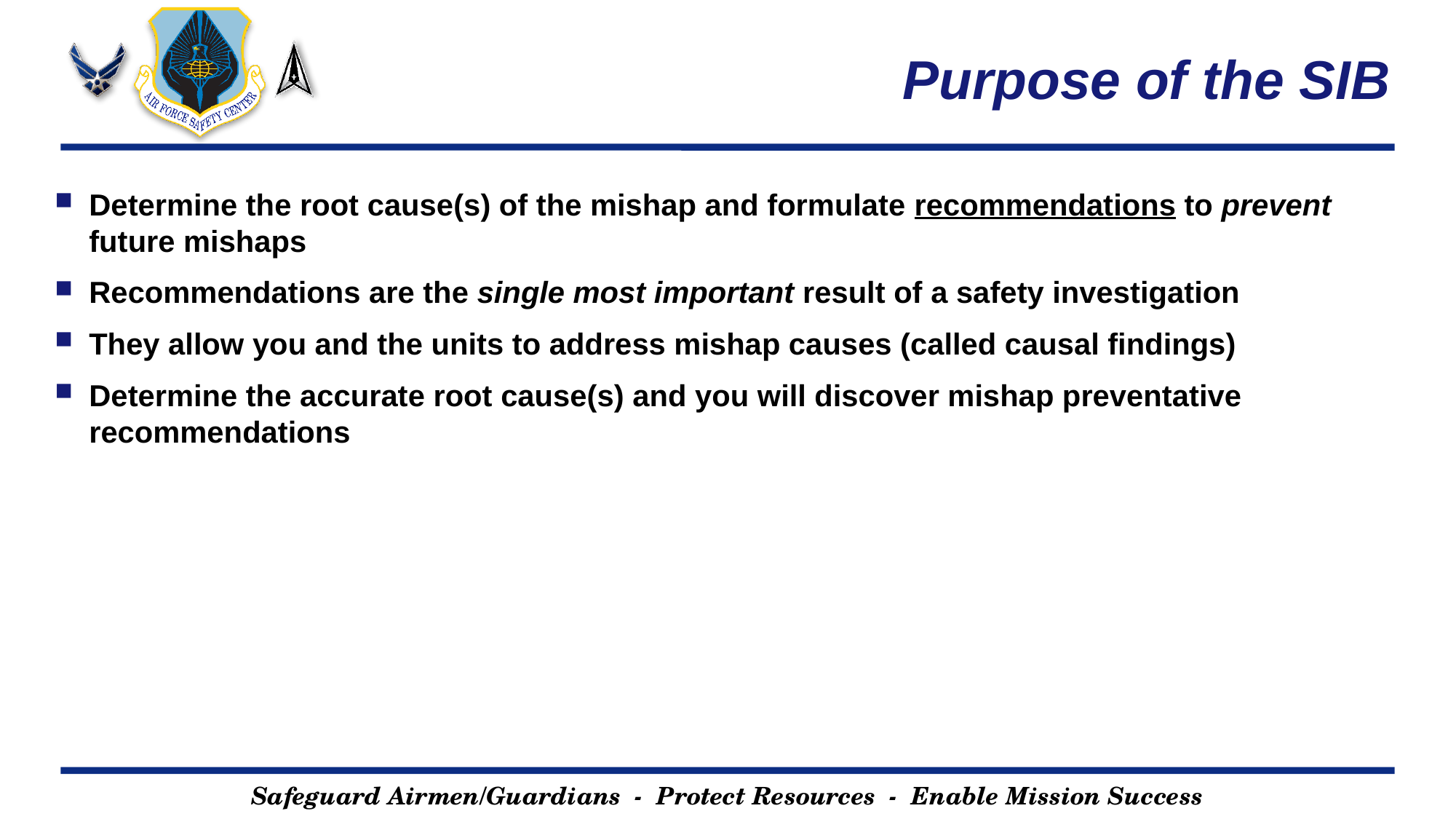

# Purpose of the SIB
Determine the root cause(s) of the mishap and formulate recommendations to prevent future mishaps
Recommendations are the single most important result of a safety investigation
They allow you and the units to address mishap causes (called causal findings)
Determine the accurate root cause(s) and you will discover mishap preventative recommendations